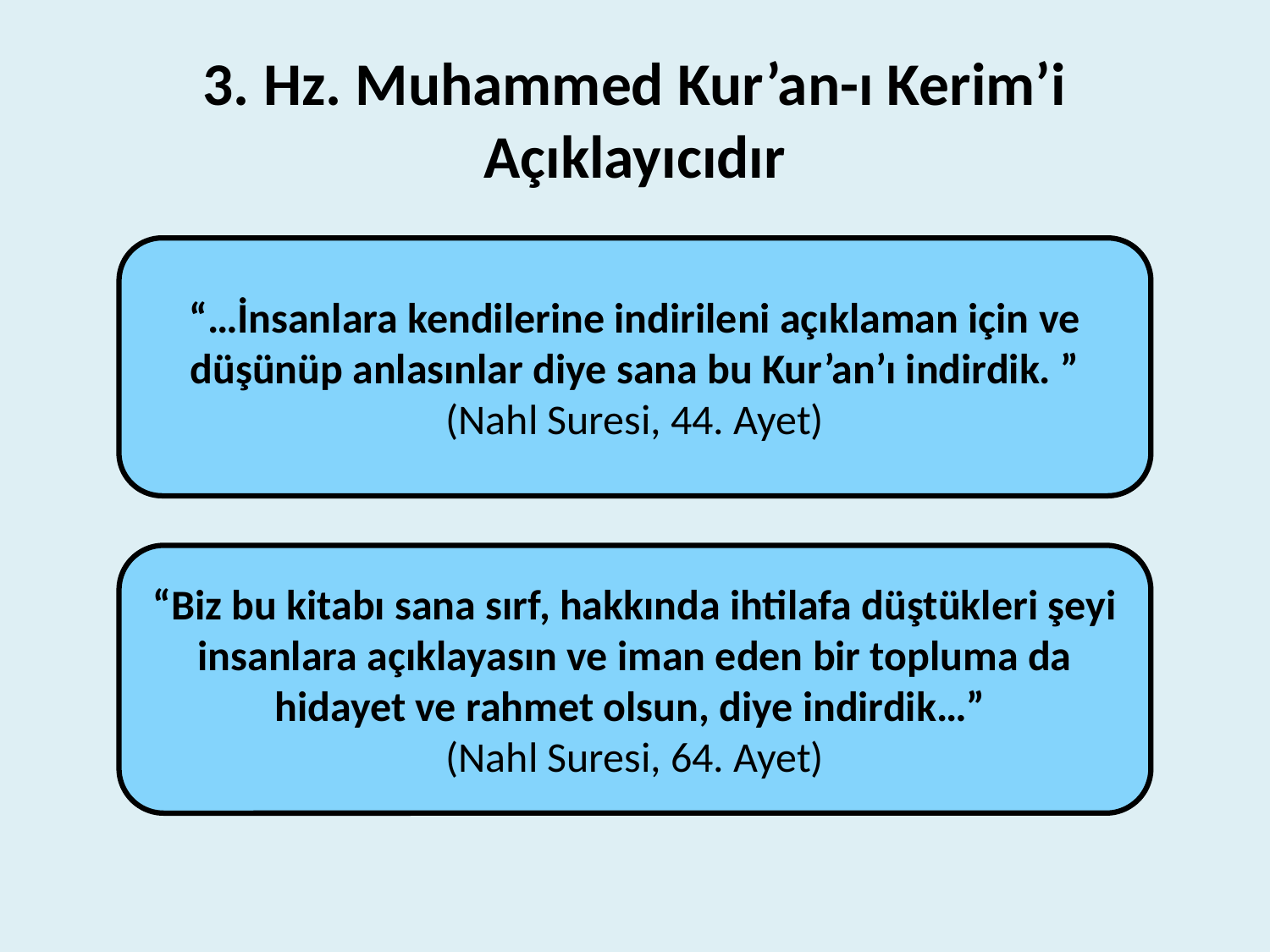

# 3. Hz. Muhammed Kur’an-ı Kerim’i Açıklayıcıdır
“…İnsanlara kendilerine indirileni açıklaman için ve düşünüp anlasınlar diye sana bu Kur’an’ı indirdik. ” (Nahl Suresi, 44. Ayet)
“Biz bu kitabı sana sırf, hakkında ihtilafa düştükleri şeyi insanlara açıklayasın ve iman eden bir topluma da hidayet ve rahmet olsun, diye indirdik…”
(Nahl Suresi, 64. Ayet)